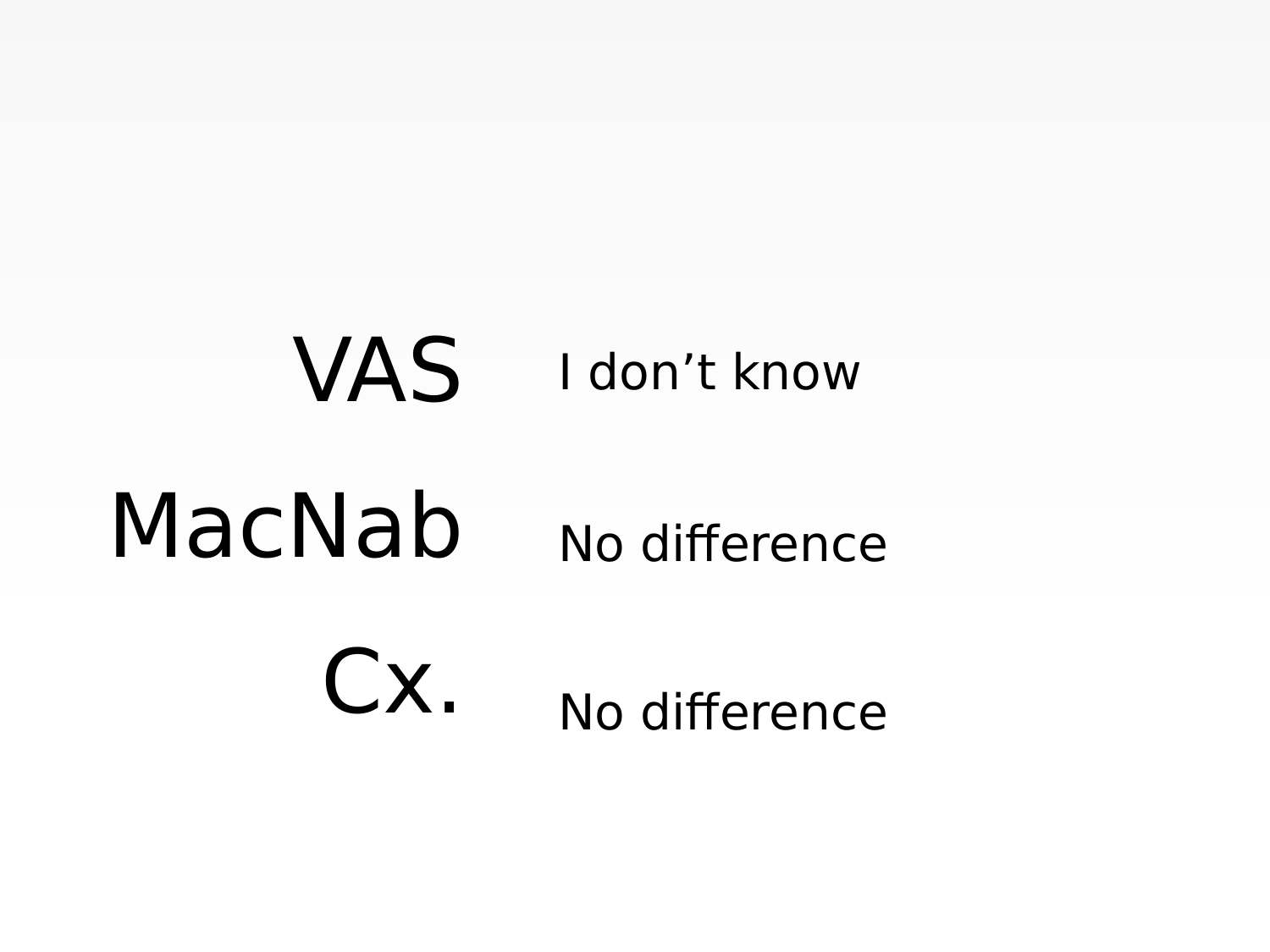

#
VAS
MacNab
Cx.
I don’t know
No difference
No difference